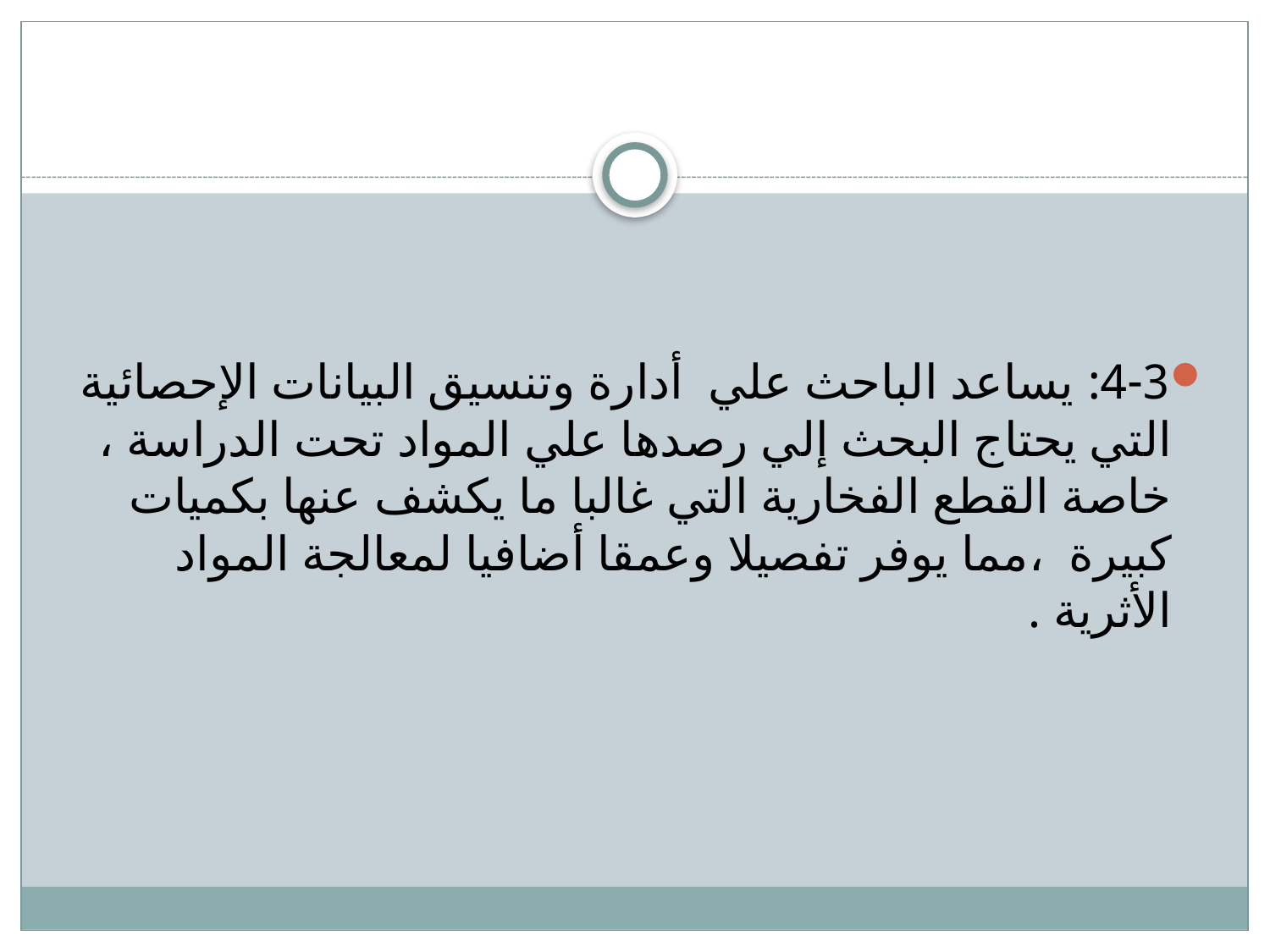

#

4-3: يساعد الباحث علي  أدارة وتنسيق البيانات الإحصائية التي يحتاج البحث إلي رصدها علي المواد تحت الدراسة ، خاصة القطع الفخارية التي غالبا ما يكشف عنها بكميات كبيرة  ،مما يوفر تفصيلا وعمقا أضافيا لمعالجة المواد الأثرية .